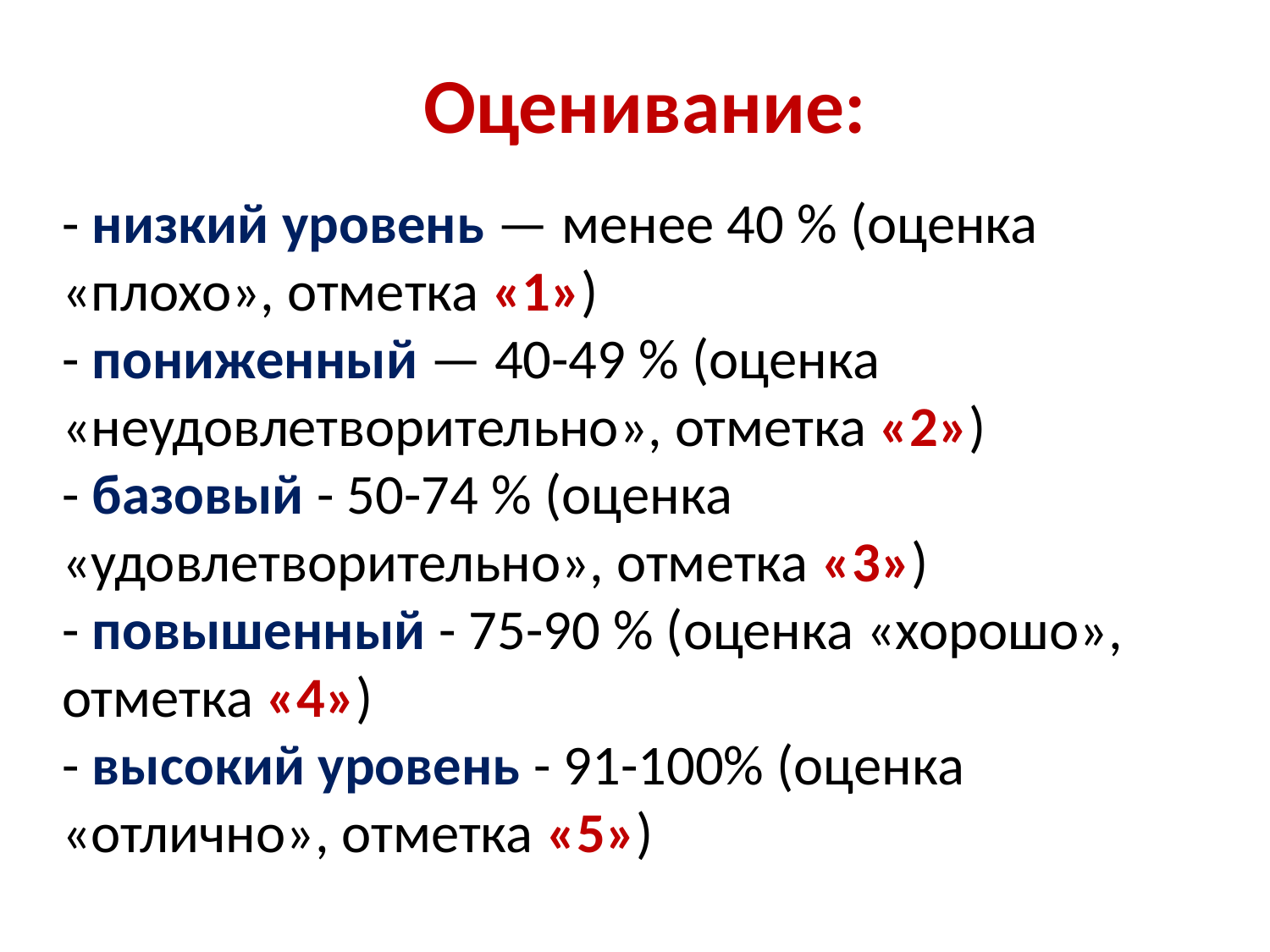

Оценивание:

- низкий уровень — менее 40 % (оценка «плохо», отметка «1»)
- пониженный — 40-49 % (оценка «неудовлетворительно», отметка «2»)
- базовый - 50-74 % (оценка «удовлетворительно», отметка «3»)
- повышенный - 75-90 % (оценка «хорошо», отметка «4»)
- высокий уровень - 91-100% (оценка «отлично», отметка «5»)